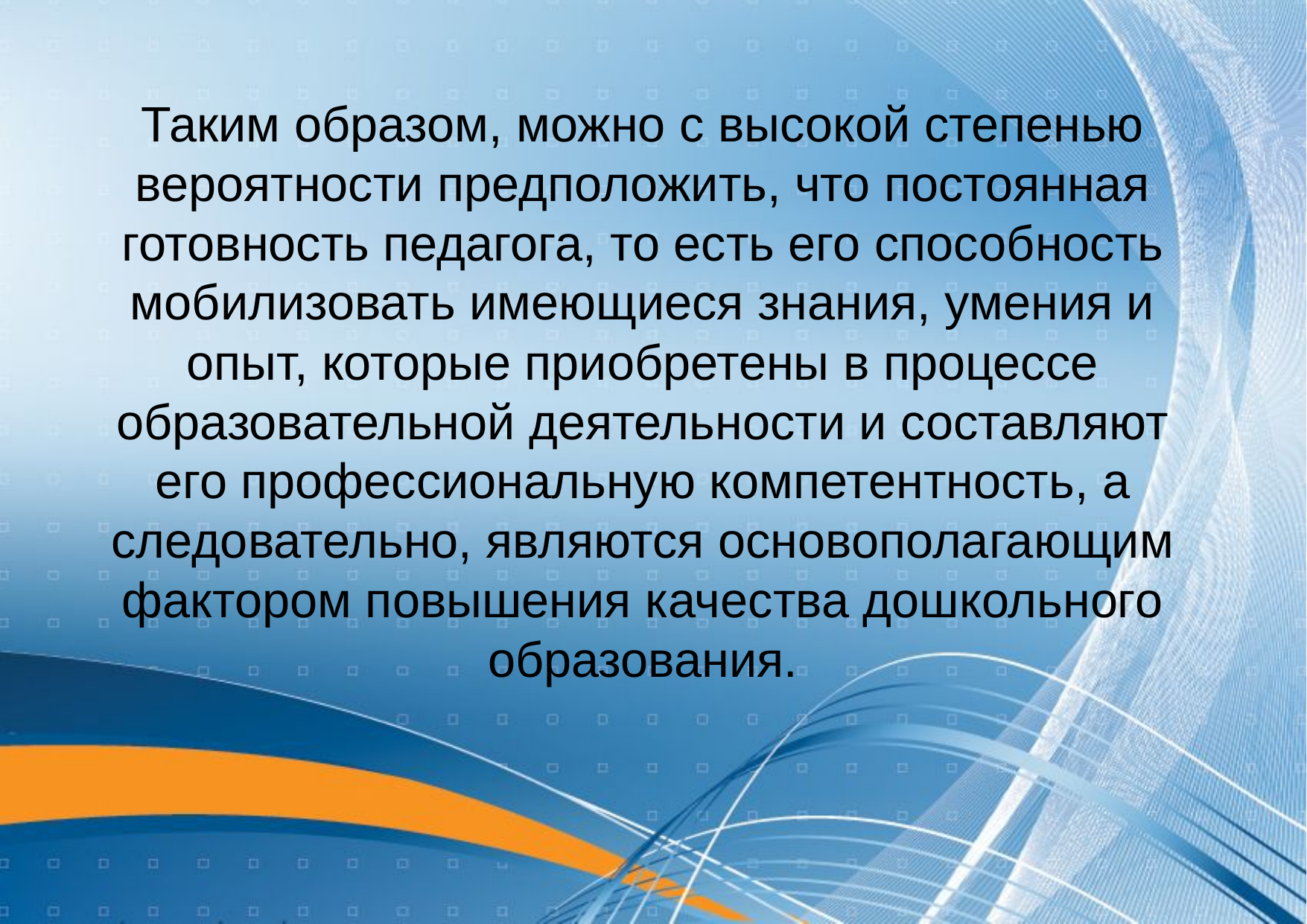

Таким образом, можно с высокой степенью вероятности предположить, что постоянная готовность педагога, то есть его способность мобилизовать имеющиеся знания, умения и опыт, которые приобретены в процессе образовательной деятельности и составляют его профессиональную компетентность, а следовательно, являются основополагающим фактором повышения качества дошкольного образования.